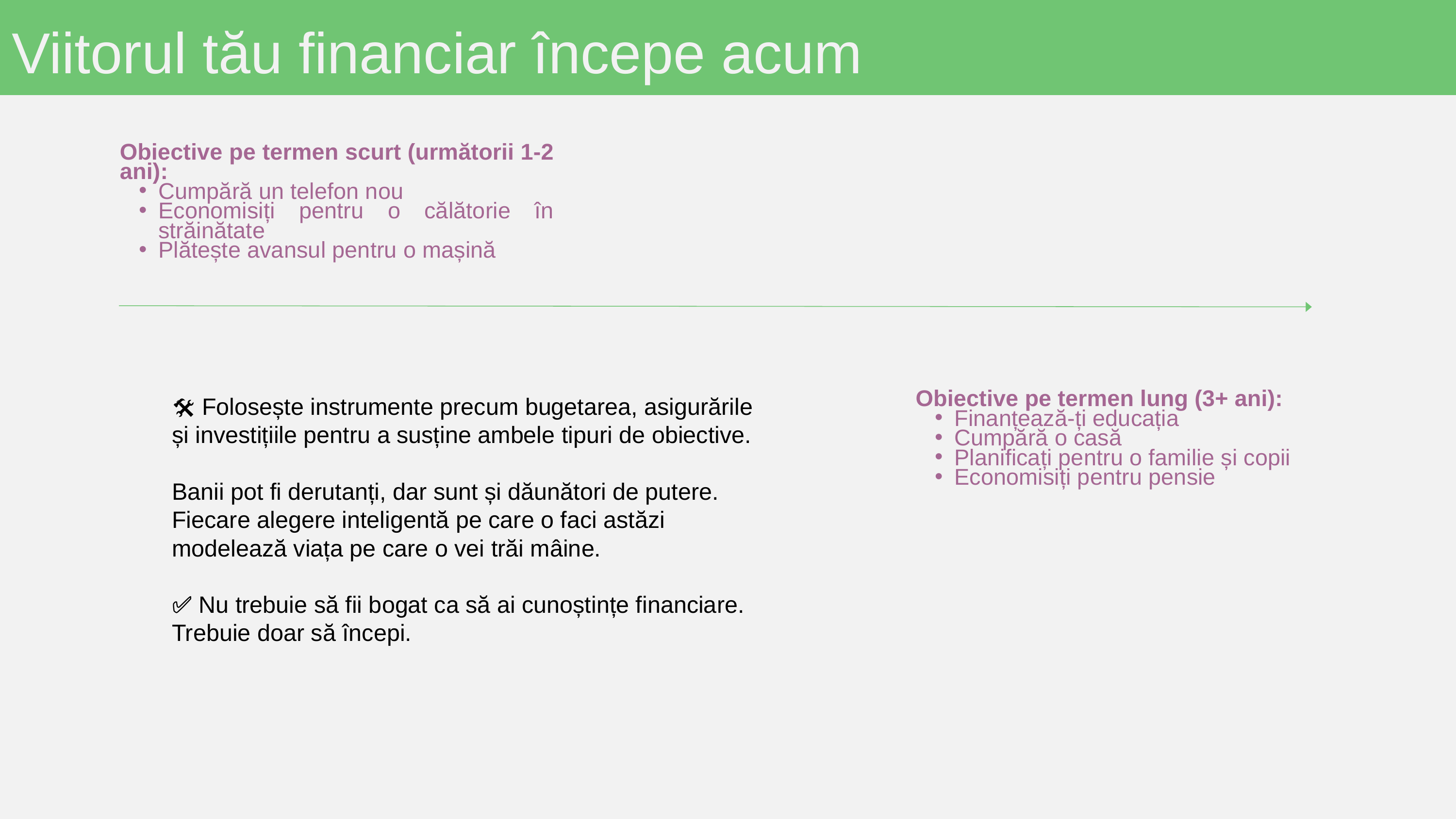

Viitorul tău financiar începe acum

Obiective pe termen scurt (următorii 1-2 ani):
Cumpără un telefon nou
Economisiți pentru o călătorie în străinătate
Plătește avansul pentru o mașină

Obiective pe termen lung (3+ ani):
Finanțează-ți educația
Cumpără o casă
Planificați pentru o familie și copii
Economisiți pentru pensie
🛠️ Folosește instrumente precum bugetarea, asigurările și investițiile pentru a susține ambele tipuri de obiective.

Banii pot fi derutanți, dar sunt și dăunători de putere. Fiecare alegere inteligentă pe care o faci astăzi modelează viața pe care o vei trăi mâine.

✅ Nu trebuie să fii bogat ca să ai cunoștințe financiare. Trebuie doar să începi.